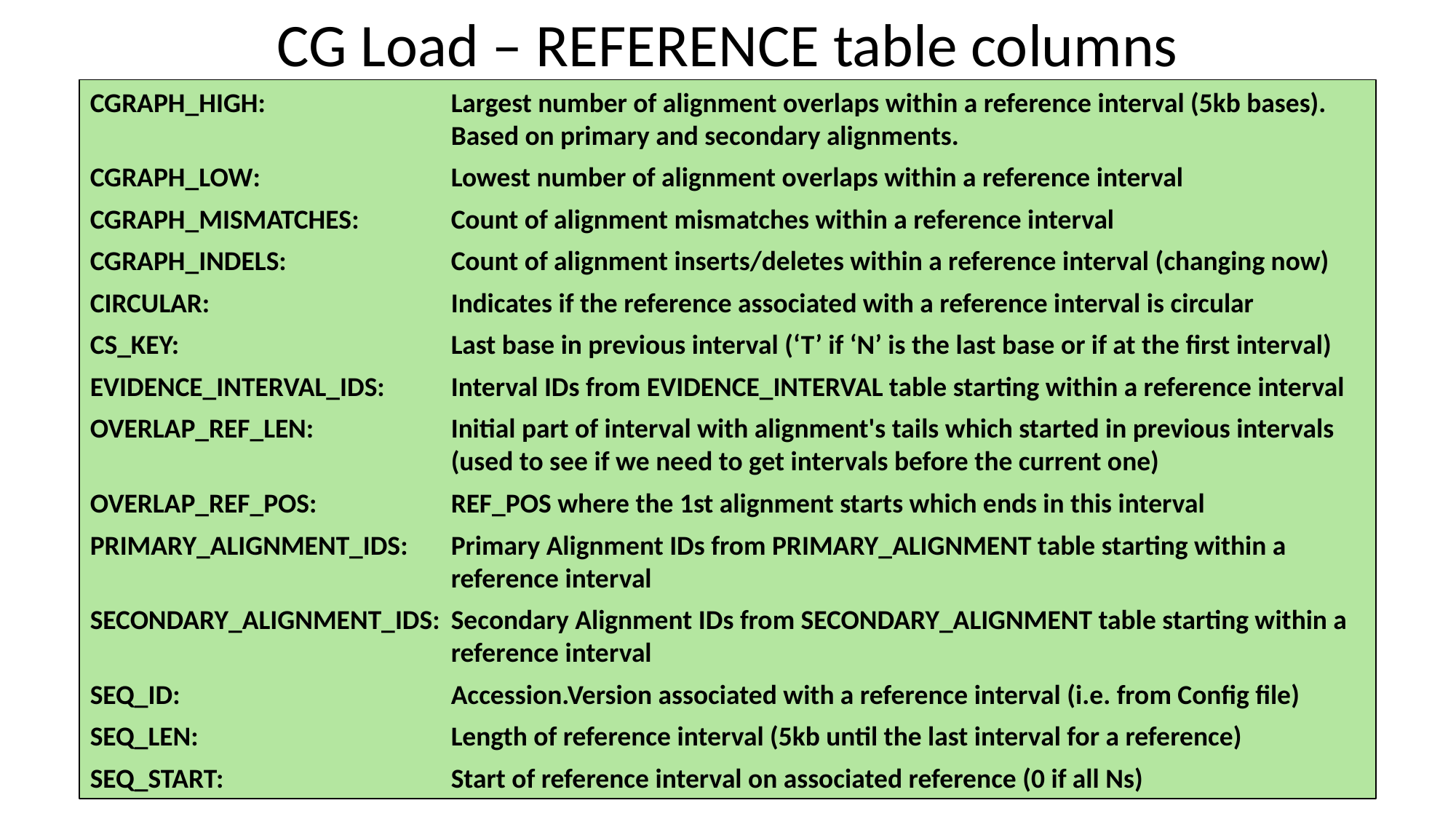

CG Load – REFERENCE table columns
CGRAPH_HIGH:	Largest number of alignment overlaps within a reference interval (5kb bases). Based on primary and secondary alignments.
CGRAPH_LOW:	Lowest number of alignment overlaps within a reference interval
CGRAPH_MISMATCHES:	Count of alignment mismatches within a reference interval
CGRAPH_INDELS:	Count of alignment inserts/deletes within a reference interval (changing now)
CIRCULAR:	Indicates if the reference associated with a reference interval is circular
CS_KEY:	Last base in previous interval (‘T’ if ‘N’ is the last base or if at the first interval)
EVIDENCE_INTERVAL_IDS:	Interval IDs from EVIDENCE_INTERVAL table starting within a reference interval
OVERLAP_REF_LEN:	Initial part of interval with alignment's tails which started in previous intervals (used to see if we need to get intervals before the current one)
OVERLAP_REF_POS:	REF_POS where the 1st alignment starts which ends in this interval
PRIMARY_ALIGNMENT_IDS:	Primary Alignment IDs from PRIMARY_ALIGNMENT table starting within a reference interval
SECONDARY_ALIGNMENT_IDS:	Secondary Alignment IDs from SECONDARY_ALIGNMENT table starting within a reference interval
SEQ_ID:	Accession.Version associated with a reference interval (i.e. from Config file)
SEQ_LEN:	Length of reference interval (5kb until the last interval for a reference)
SEQ_START:	Start of reference interval on associated reference (0 if all Ns)